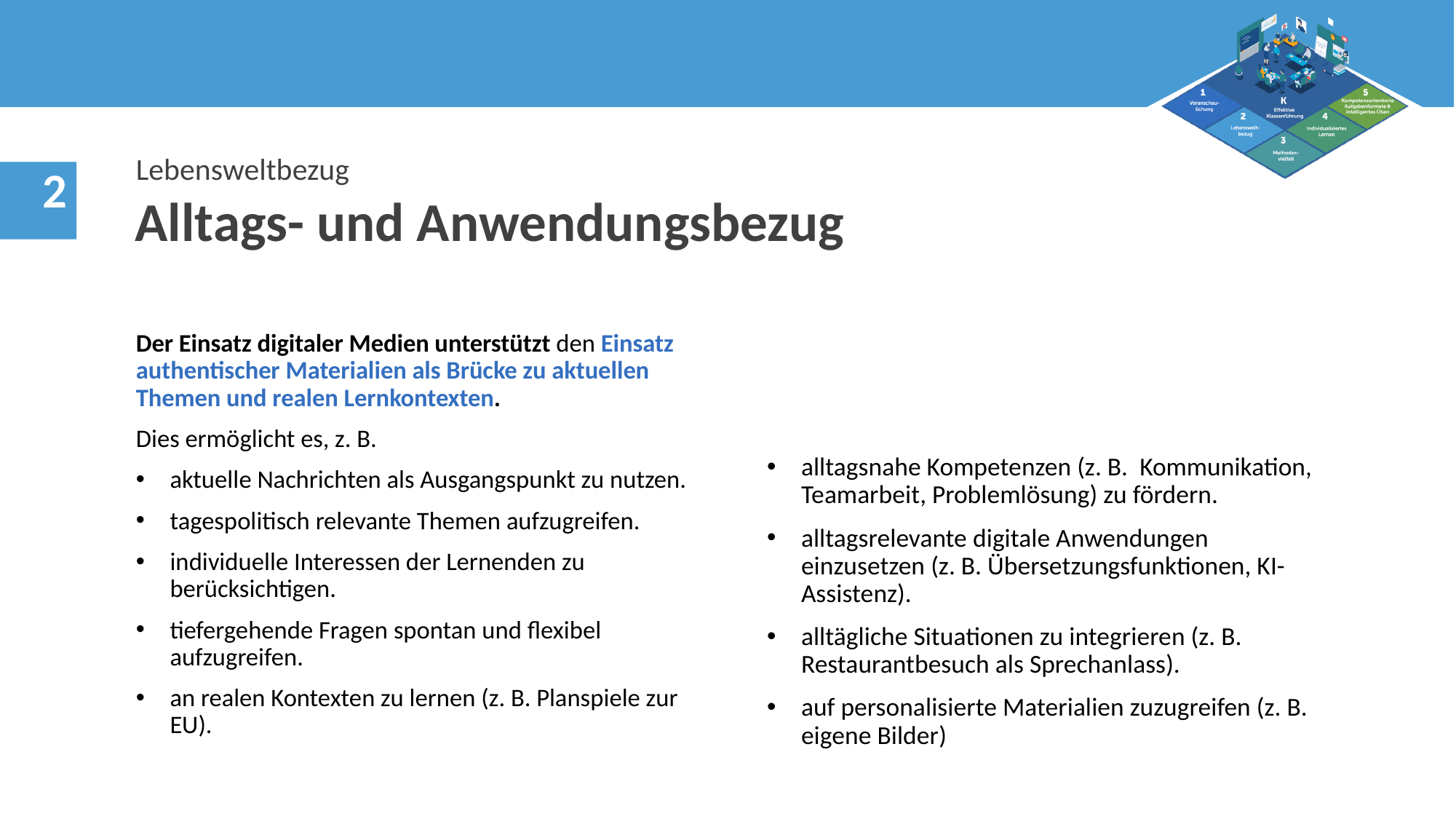

Lebensweltbezug
Alltags- und Anwendungsbezug
Der Einsatz digitaler Medien unterstützt den Einsatz authentischer Materialien als Brücke zu aktuellen Themen und realen Lernkontexten.
Dies ermöglicht es, z. B.
aktuelle Nachrichten als Ausgangspunkt zu nutzen.
tagespolitisch relevante Themen aufzugreifen.
individuelle Interessen der Lernenden zu berücksichtigen.
tiefergehende Fragen spontan und flexibel aufzugreifen.
an realen Kontexten zu lernen (z. B. Planspiele zur EU).

alltagsnahe Kompetenzen (z. B.  Kommunikation, Teamarbeit, Problemlösung) zu fördern.
alltagsrelevante digitale Anwendungen einzusetzen (z. B. Übersetzungsfunktionen, KI-Assistenz).
alltägliche Situationen zu integrieren (z. B. Restaurantbesuch als Sprechanlass).
auf personalisierte Materialien zuzugreifen (z. B. eigene Bilder)